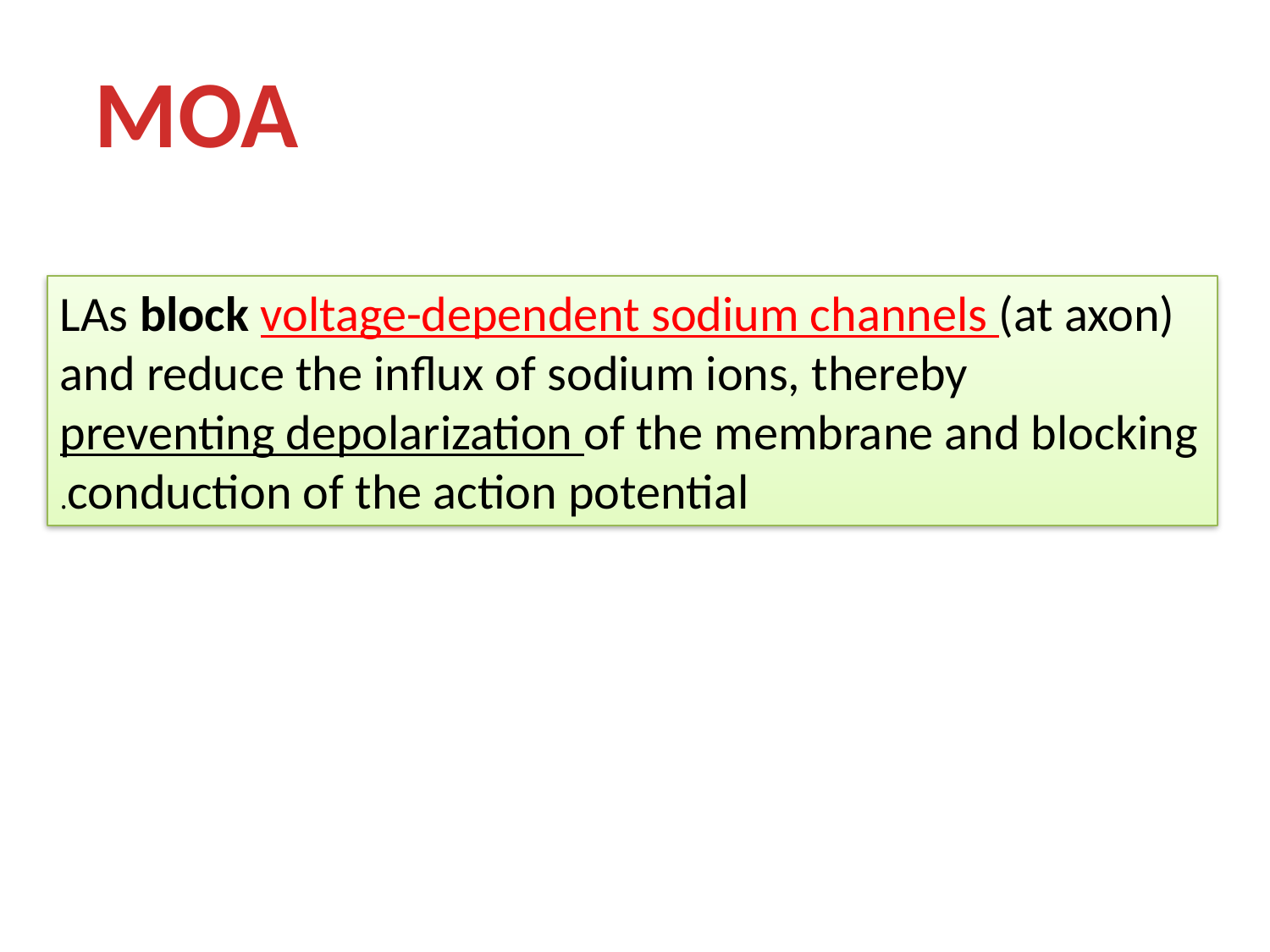

MOA
LAs block voltage-dependent sodium channels (at axon) and reduce the influx of sodium ions, thereby   preventing depolarization of the membrane and blocking conduction of the action potential.